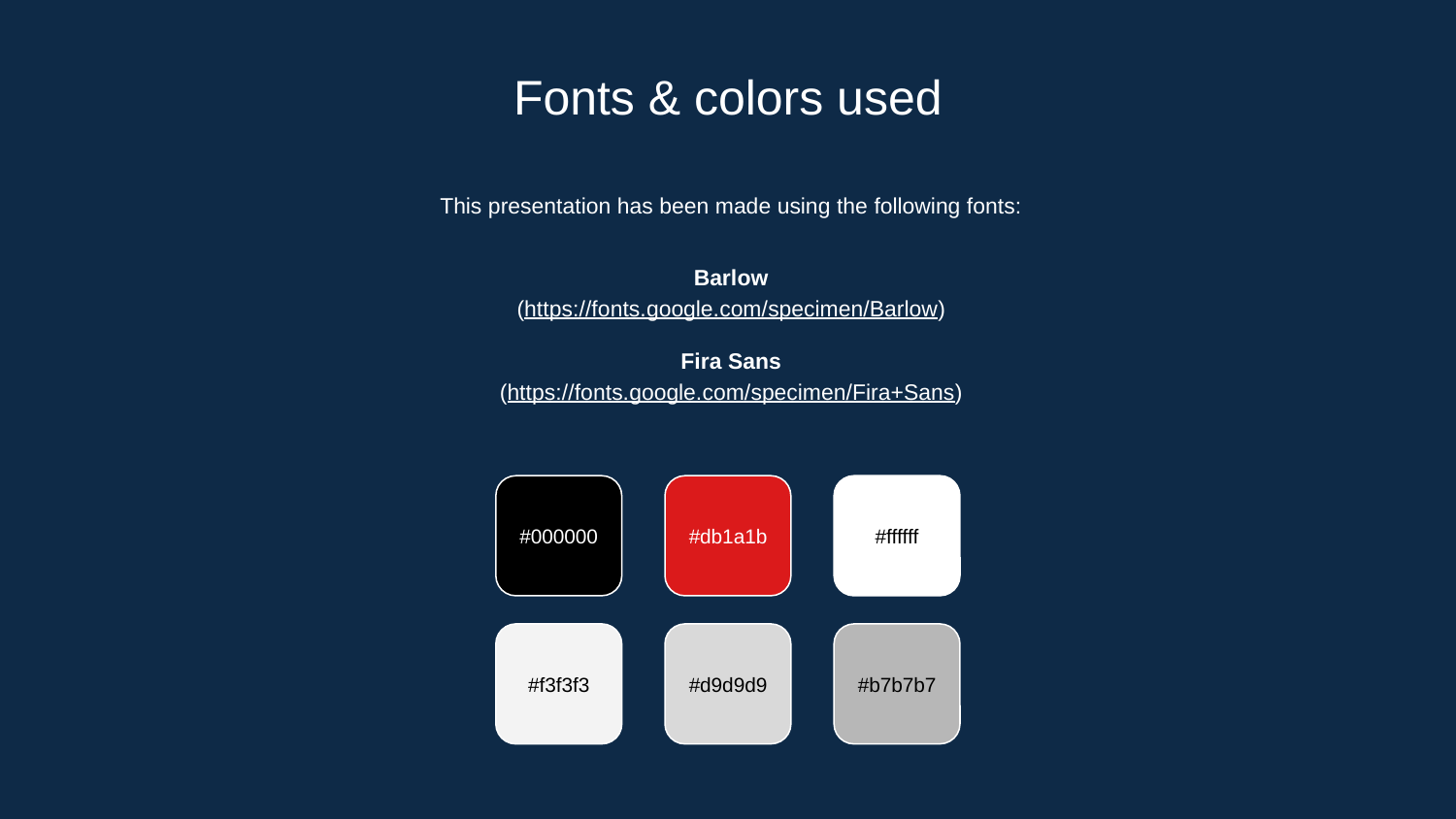

# Fonts & colors used
This presentation has been made using the following fonts:

Barlow
(https://fonts.google.com/specimen/Barlow)

Fira Sans
(https://fonts.google.com/specimen/Fira+Sans)

#000000
#db1a1b
#ffffff

#f3f3f3
#d9d9d9
#b7b7b7